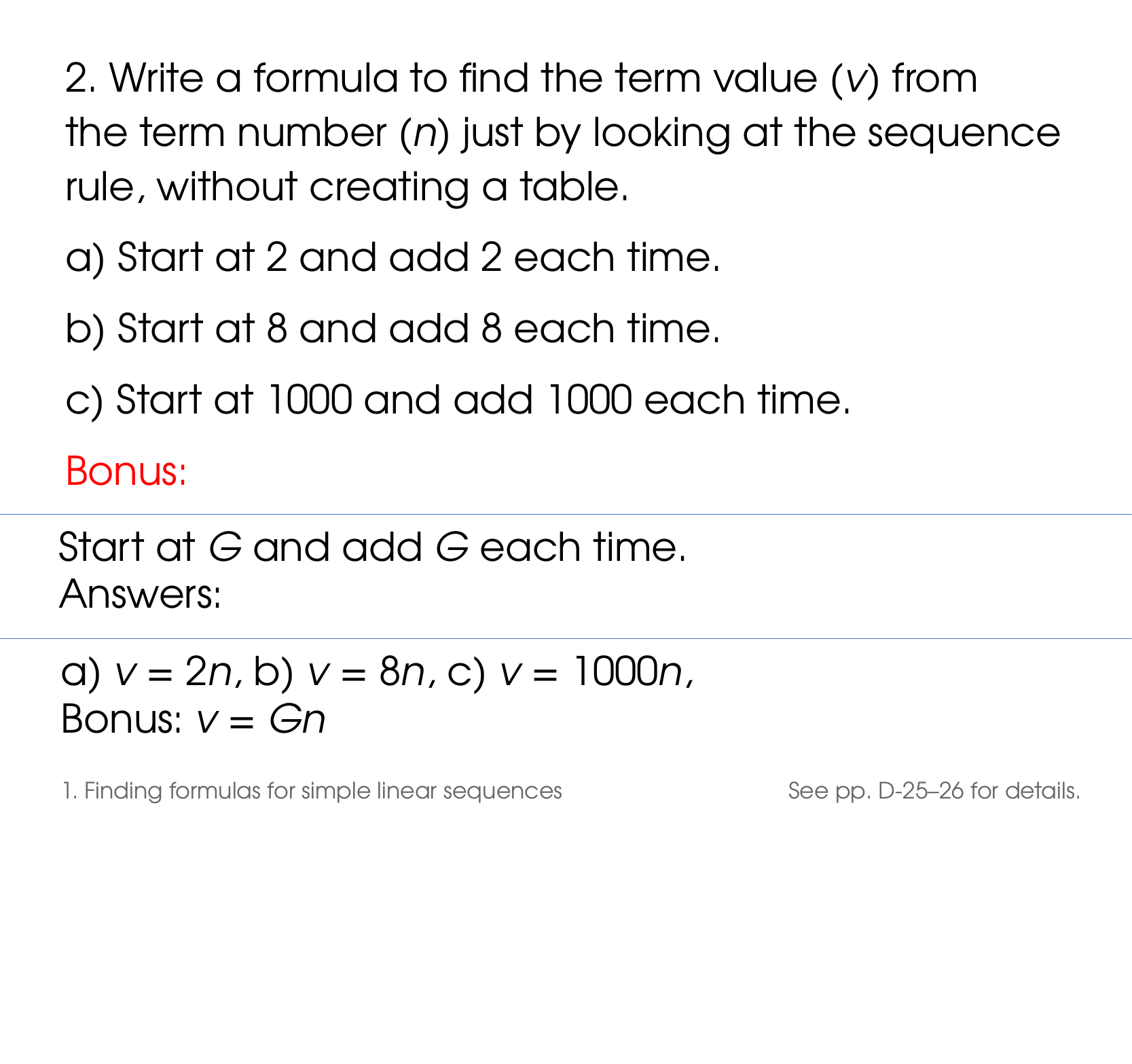

2. Write a formula to find the term value (v) from
the term number (n) just by looking at the sequence rule, without creating a table.
a) Start at 2 and add 2 each time.
b) Start at 8 and add 8 each time.
c) Start at 1000 and add 1000 each time.
Bonus:
Start at G and add G each time.
Answers:
a) v = 2n, b) v = 8n, c) v = 1000n,
Bonus: v = Gn
1. Finding formulas for simple linear sequences
See pp. D-25–26 for details.